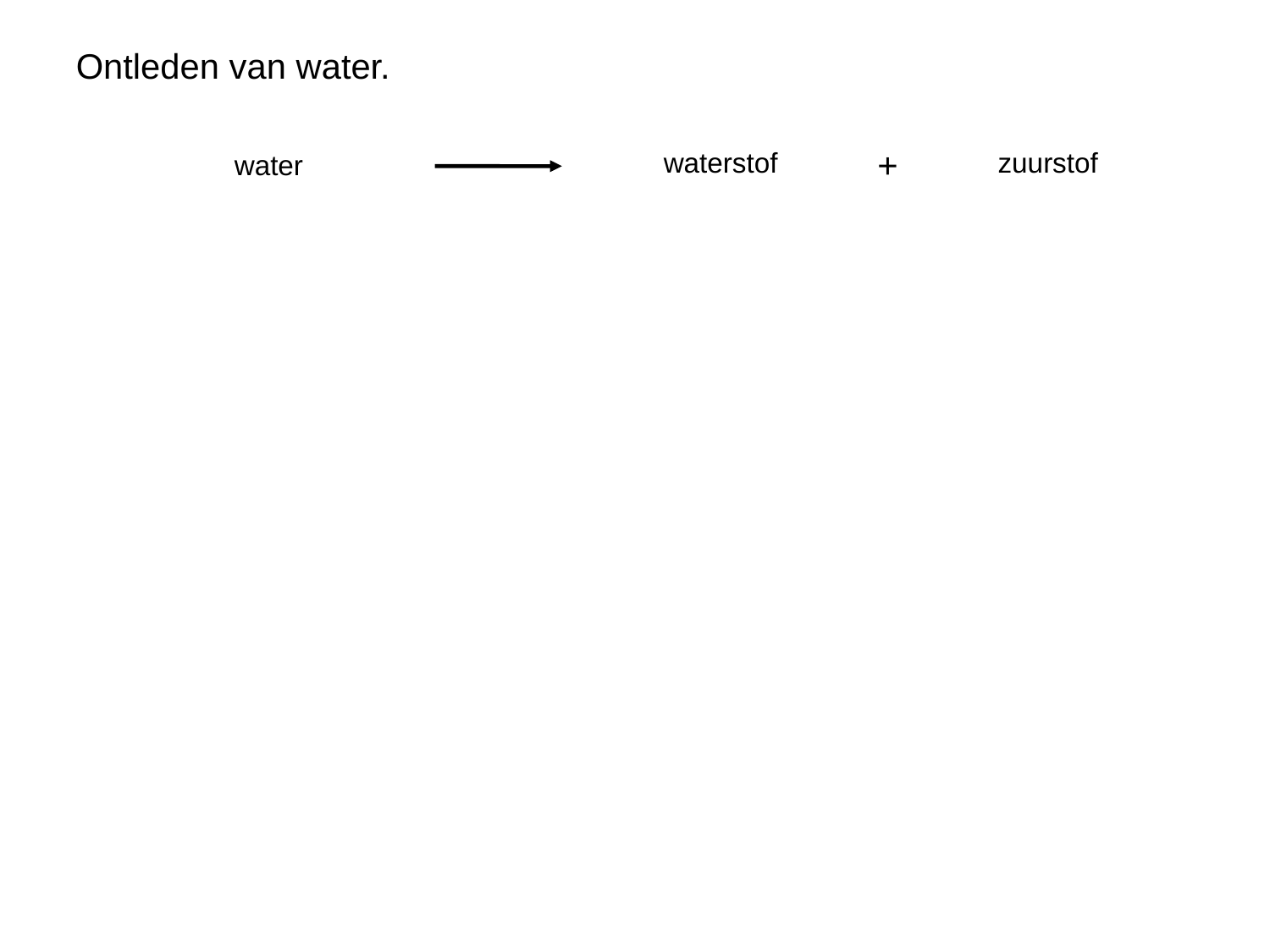

Ontleden van water.
+
     zuurstof
waterstof
        water